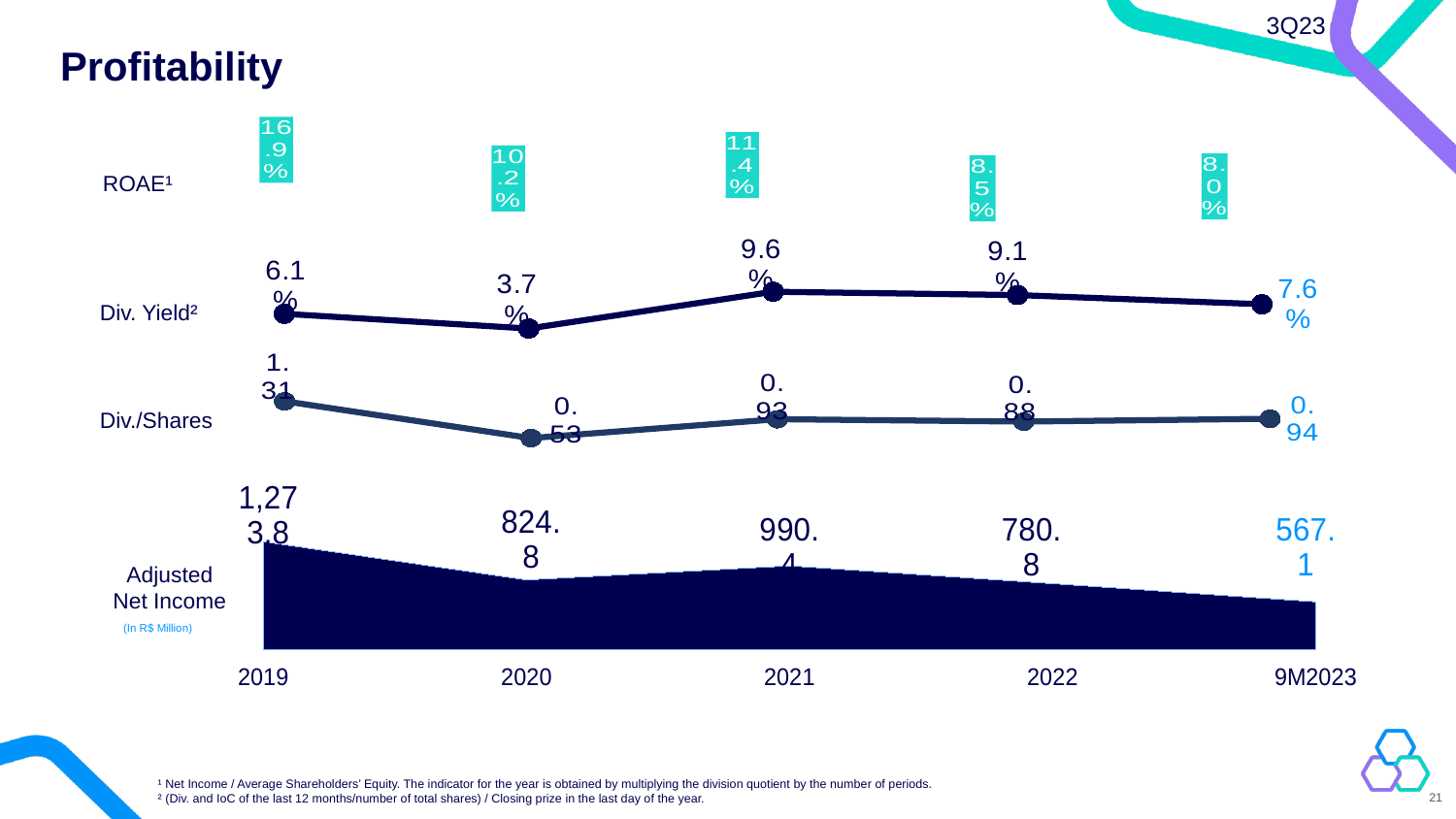

3Q23
Profitability

### Chart

| Category | ROAE |
|---|---|
| 2019 | 0.169 |
| 2020 | 0.102 |
| 2021 | 0.114 |
| 2022 | 0.085 |
| 45170 | 0.08 |
ROAE¹

### Chart

| Category | Div. Yield |
|---|---|
| 2019 | 0.060508083140877605 |
| 2020 | 0.03657694962042788 |
| 2021 | 0.09637305699481866 |
| 2022 | 0.091 |
| 45170 | 0.076 |
Div. Yield²

### Chart

| Category | Div. Shares |
|---|---|
| 2019 | 1.31 |
| 2020 | 0.53 |
| 2021 | 0.93 |
| 2022 | 0.88 |
| 45170 | 0.94 |
Div./Shares

### Chart

| Category | Net Income |
|---|---|
| 2019 | 1273.8 |
| 2020 | 824.8 |
| 2021 | 990.4 |
| 2022 | 780.8 |
| 9M2023 | 567.1 |
Adjusted
Net Income
(In R$ Million)
21
¹ Net Income / Average Shareholders’ Equity. The indicator for the year is obtained by multiplying the division quotient by the number of periods.
² (Div. and IoC of the last 12 months/number of total shares) / Closing prize in the last day of the year.